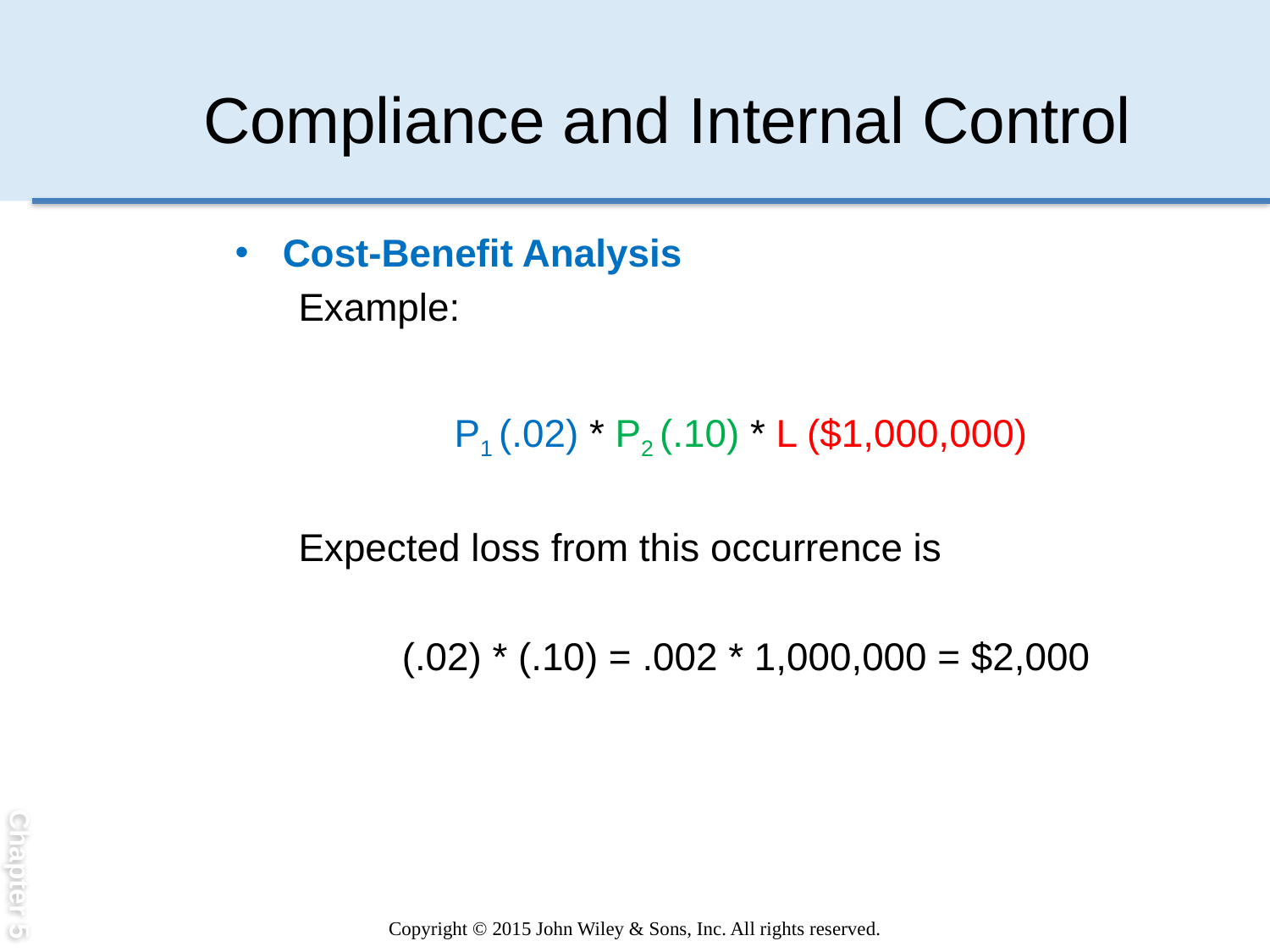

Chapter 5
# Compliance and Internal Control
Cost-Benefit Analysis
Example:

P1 (.02) * P2 (.10) * L ($1,000,000)

Expected loss from this occurrence is

(.02) * (.10) = .002 * 1,000,000 = $2,000